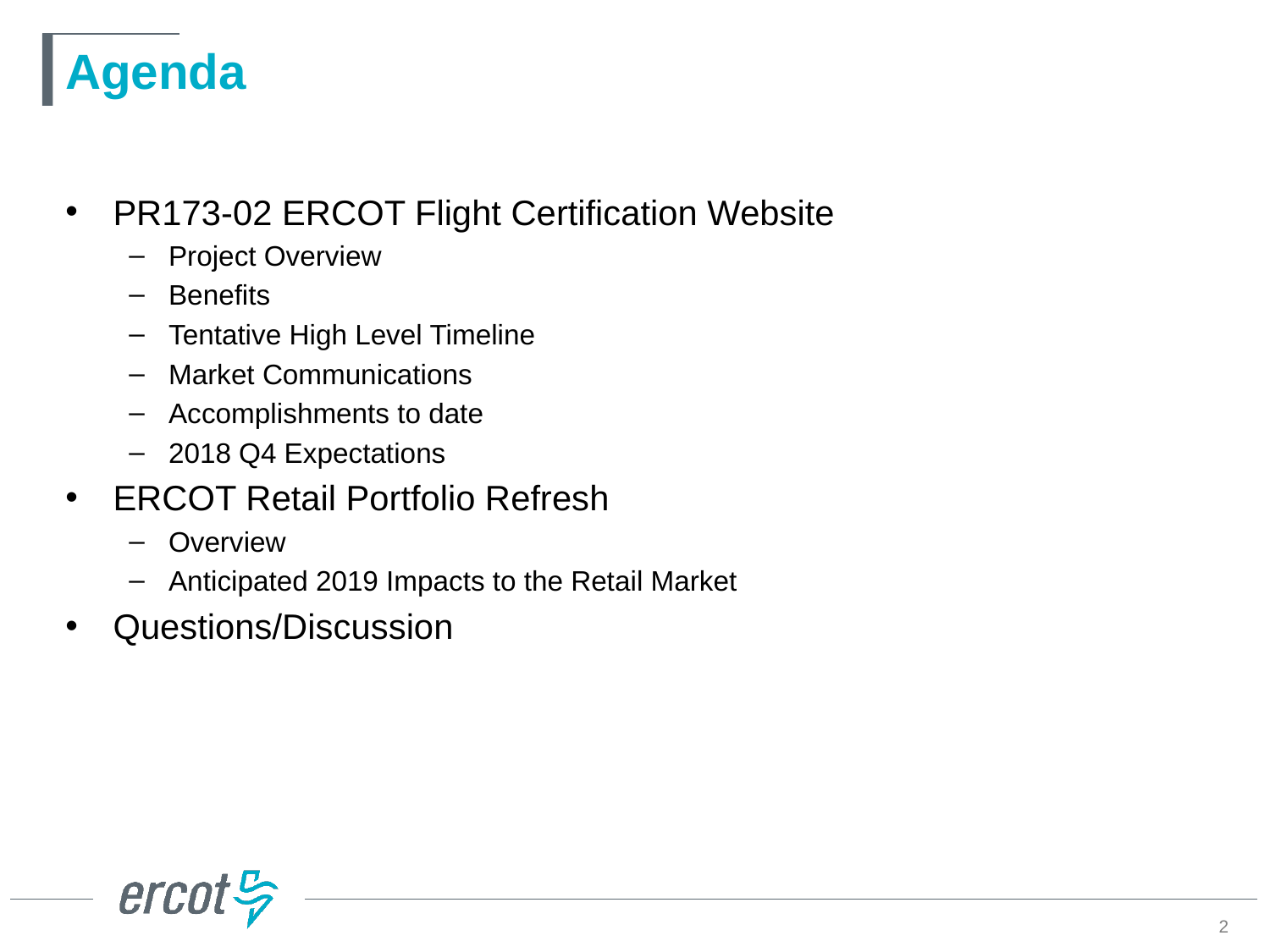

# Agenda
PR173-02 ERCOT Flight Certification Website
Project Overview
Benefits
Tentative High Level Timeline
Market Communications
Accomplishments to date
2018 Q4 Expectations
ERCOT Retail Portfolio Refresh
Overview
Anticipated 2019 Impacts to the Retail Market
Questions/Discussion